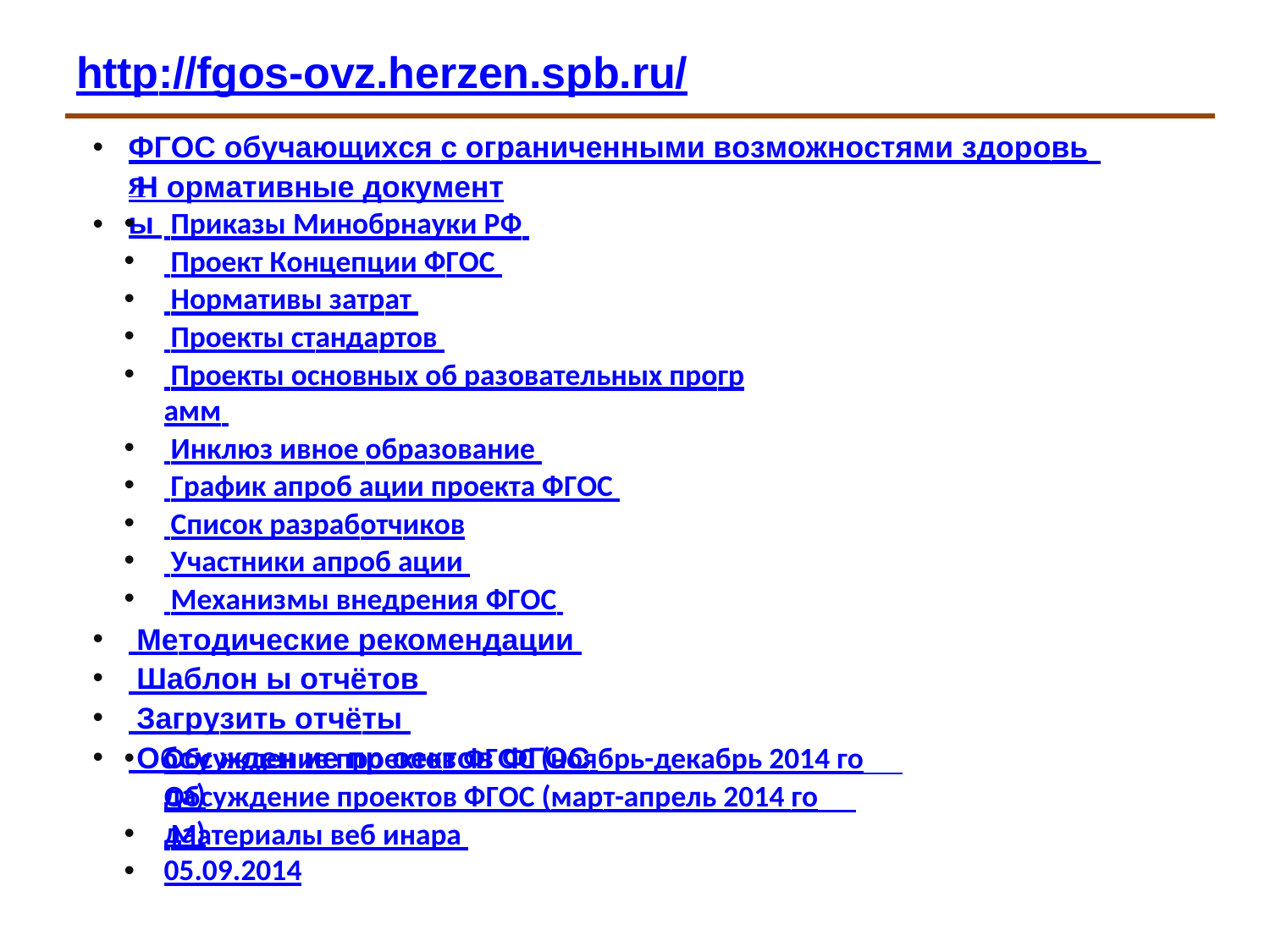

# http://fgos-ovz.herzen.spb.ru/
ФГОС обучающихся с ограниченными возможностями здоровья
•

 Н ормативные документы
 Приказы Минобрнауки РФ
 Проект Концепции ФГОС
 Нормативы затрат
 Проекты стандартов
 Проекты основных об разовательных программ
 Инклюз ивное образование
 График апроб ации проекта ФГОС
 Список разработчиков
 Участники апроб ации
 Механизмы внедрения ФГОС
 Методические рекомендации
 Шаблон ы отчётов
 Загрузить отчёты
 Обсу жден ие пр оектов ФГОС
Обсуждение проектов ФГОС (ноябрь-декабрь 2014 года)
•
•

Обсуждение проектов ФГОС (март-апрель 2014 года)

 Материалы веб инара 05.09.2014